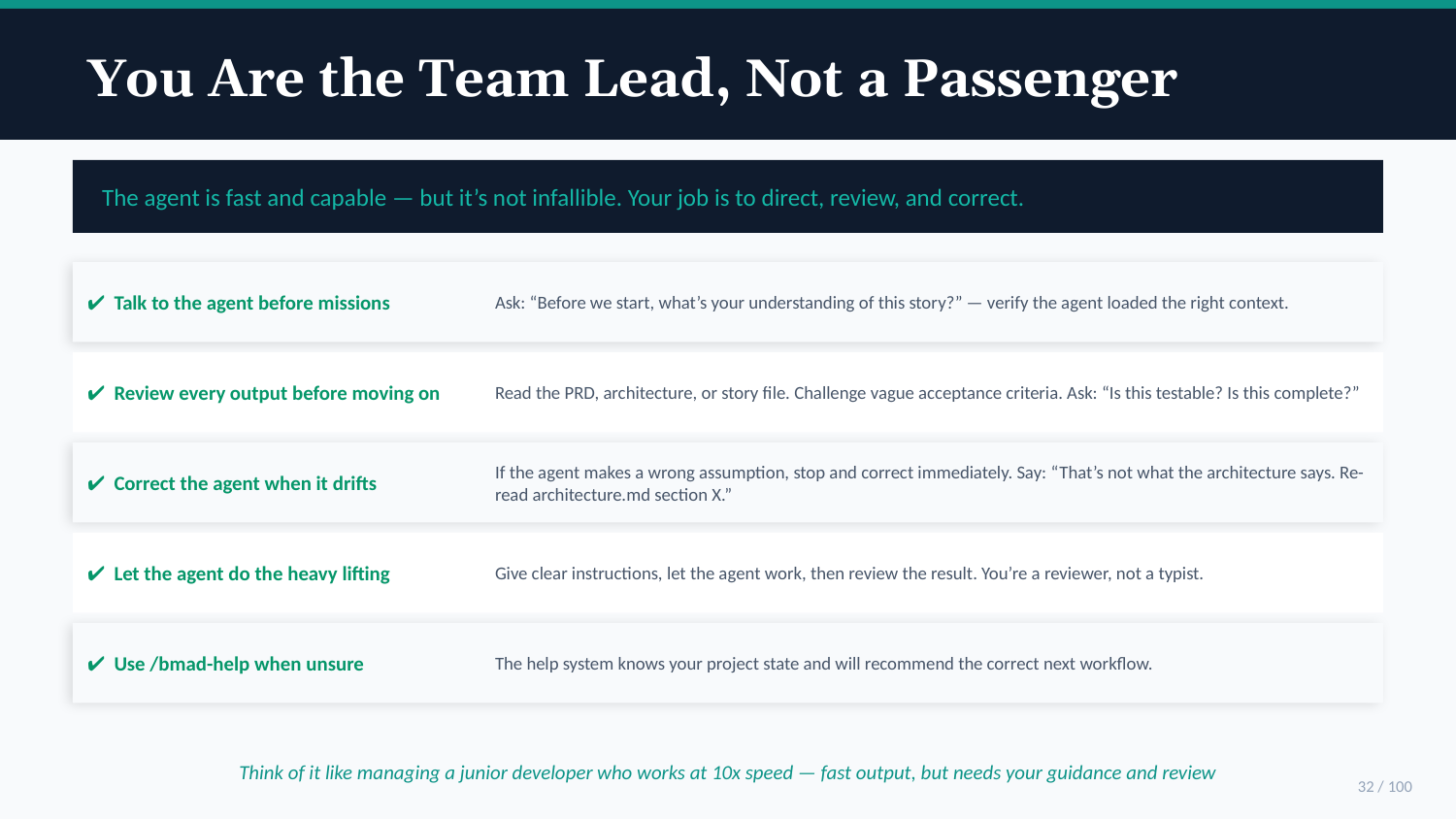

You Are the Team Lead, Not a Passenger

The agent is fast and capable — but it’s not infallible. Your job is to direct, review, and correct.

✔  Talk to the agent before missions
Ask: “Before we start, what’s your understanding of this story?” — verify the agent loaded the right context.

✔  Review every output before moving on
Read the PRD, architecture, or story file. Challenge vague acceptance criteria. Ask: “Is this testable? Is this complete?”

✔  Correct the agent when it drifts
If the agent makes a wrong assumption, stop and correct immediately. Say: “That’s not what the architecture says. Re-read architecture.md section X.”

✔  Let the agent do the heavy lifting
Give clear instructions, let the agent work, then review the result. You’re a reviewer, not a typist.

✔  Use /bmad-help when unsure
The help system knows your project state and will recommend the correct next workflow.
Think of it like managing a junior developer who works at 10x speed — fast output, but needs your guidance and review
32 / 100